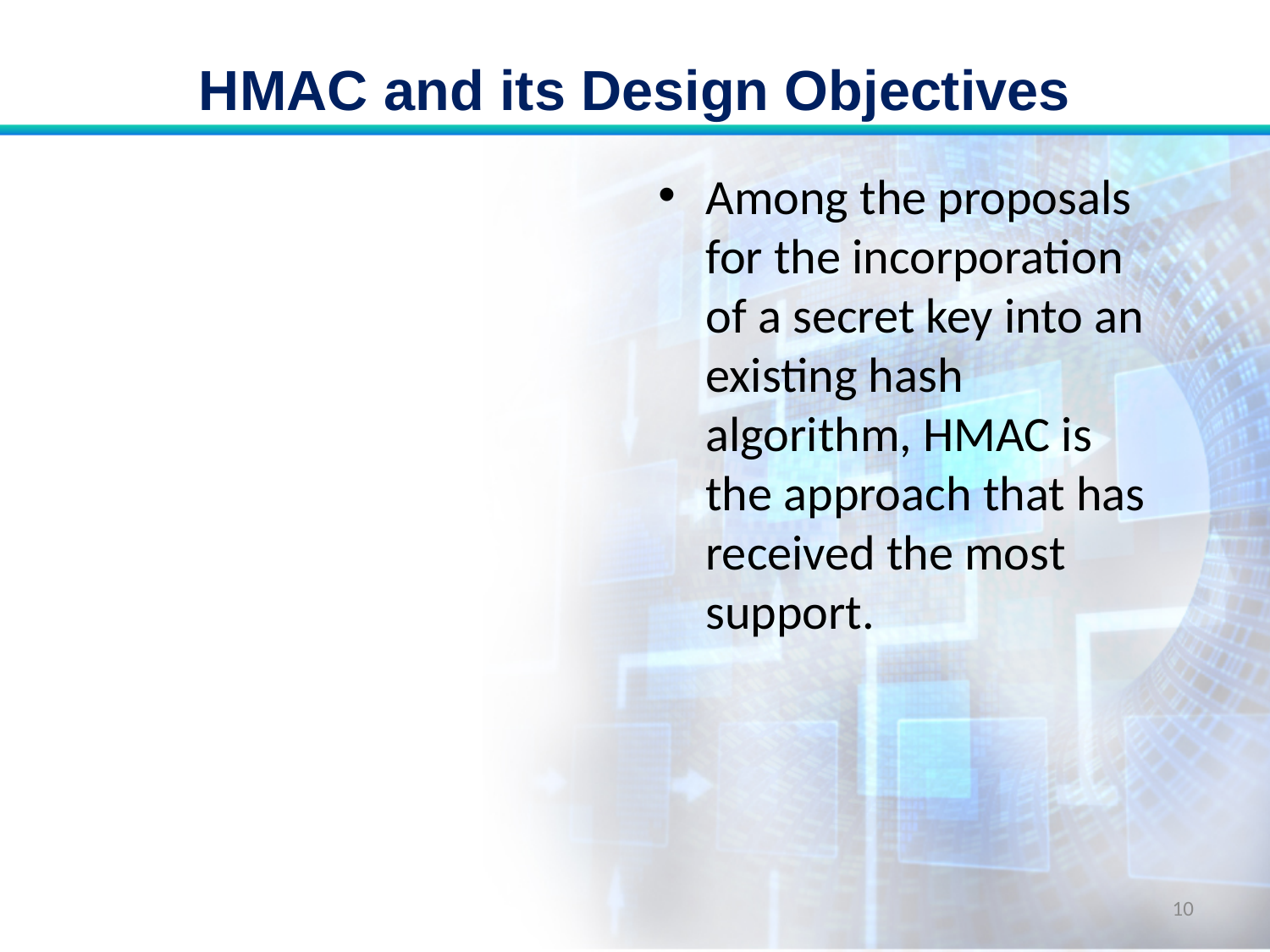

# HMAC and its Design Objectives
Among the proposals for the incorporation of a secret key into an existing hash algorithm, HMAC is the approach that has received the most support.
10